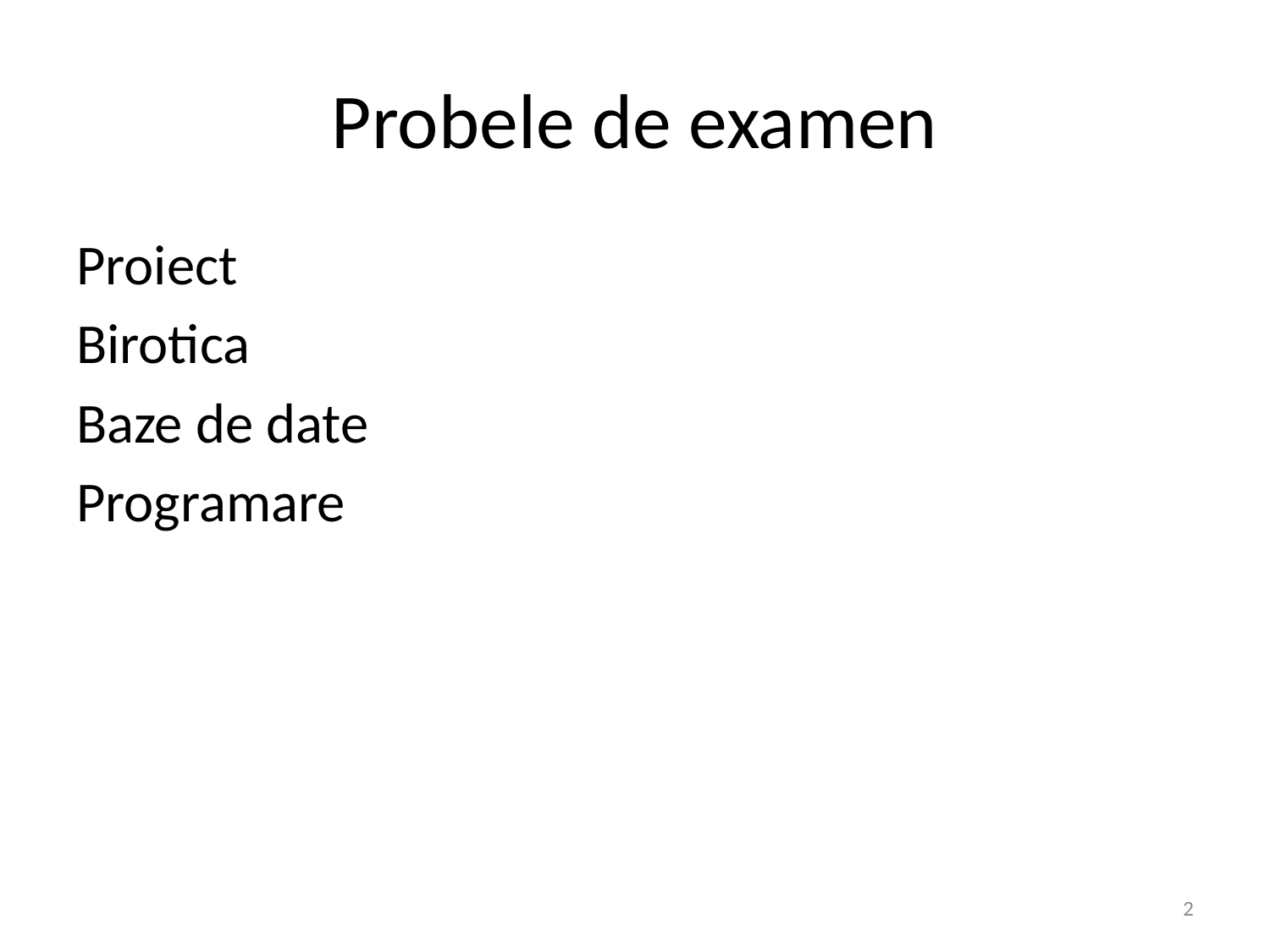

# Probele de examen
Proiect
Birotica
Baze de date
Programare
2